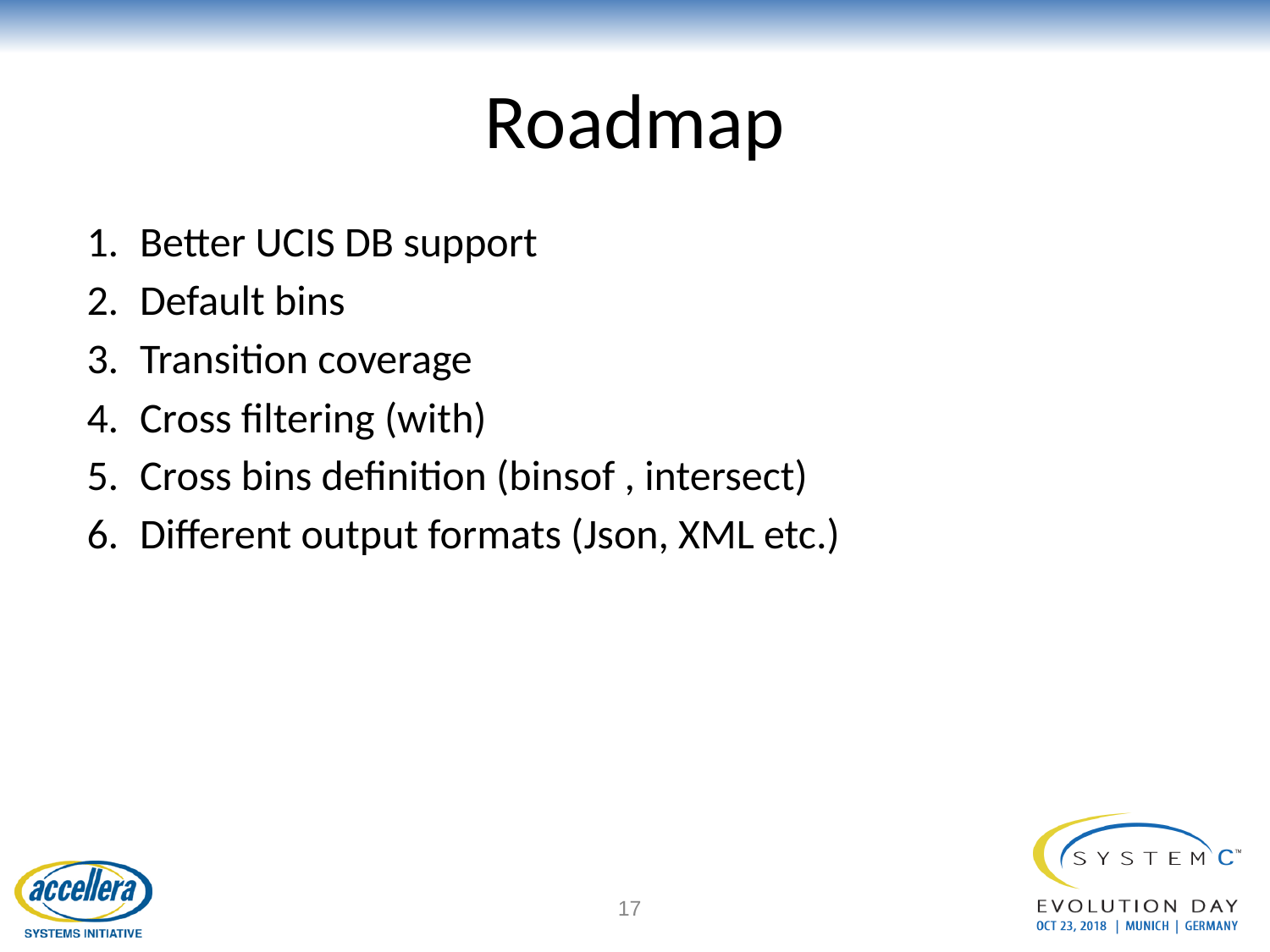

# Roadmap
Better UCIS DB support
Default bins
Transition coverage
Cross filtering (with)
Cross bins definition (binsof , intersect)
Different output formats (Json, XML etc.)

17